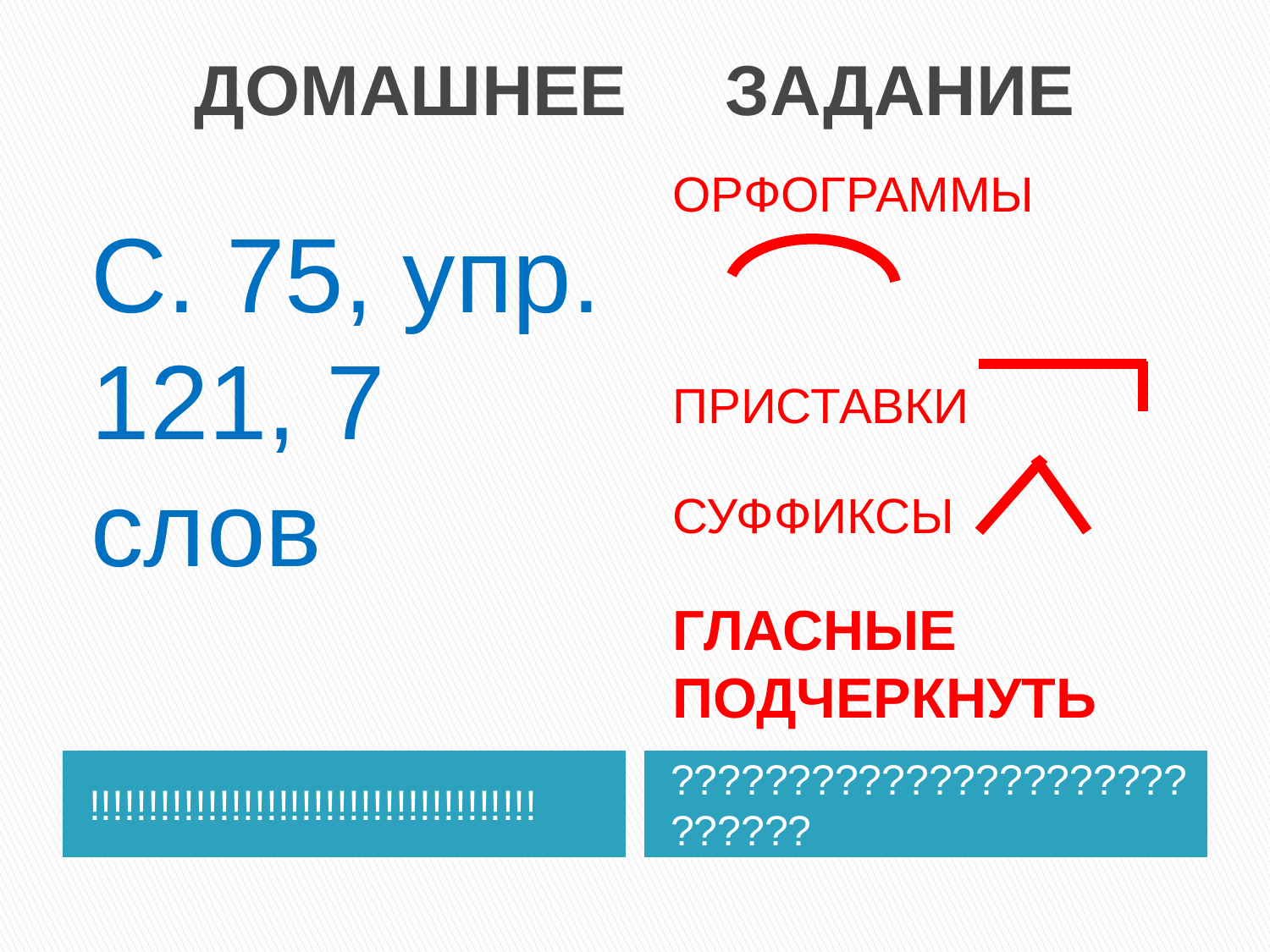

# ДОМАШНЕЕ     ЗАДАНИЕ
ОРФОГРАММЫ

ПРИСТАВКИ

СУФФИКСЫ

ГЛАСНЫЕ ПОДЧЕРКНУТЬ
С. 75, упр. 121, 7 слов

!!!!!!!!!!!!!!!!!!!!!!!!!!!!!!!!!!!!!!
????????????????????????????